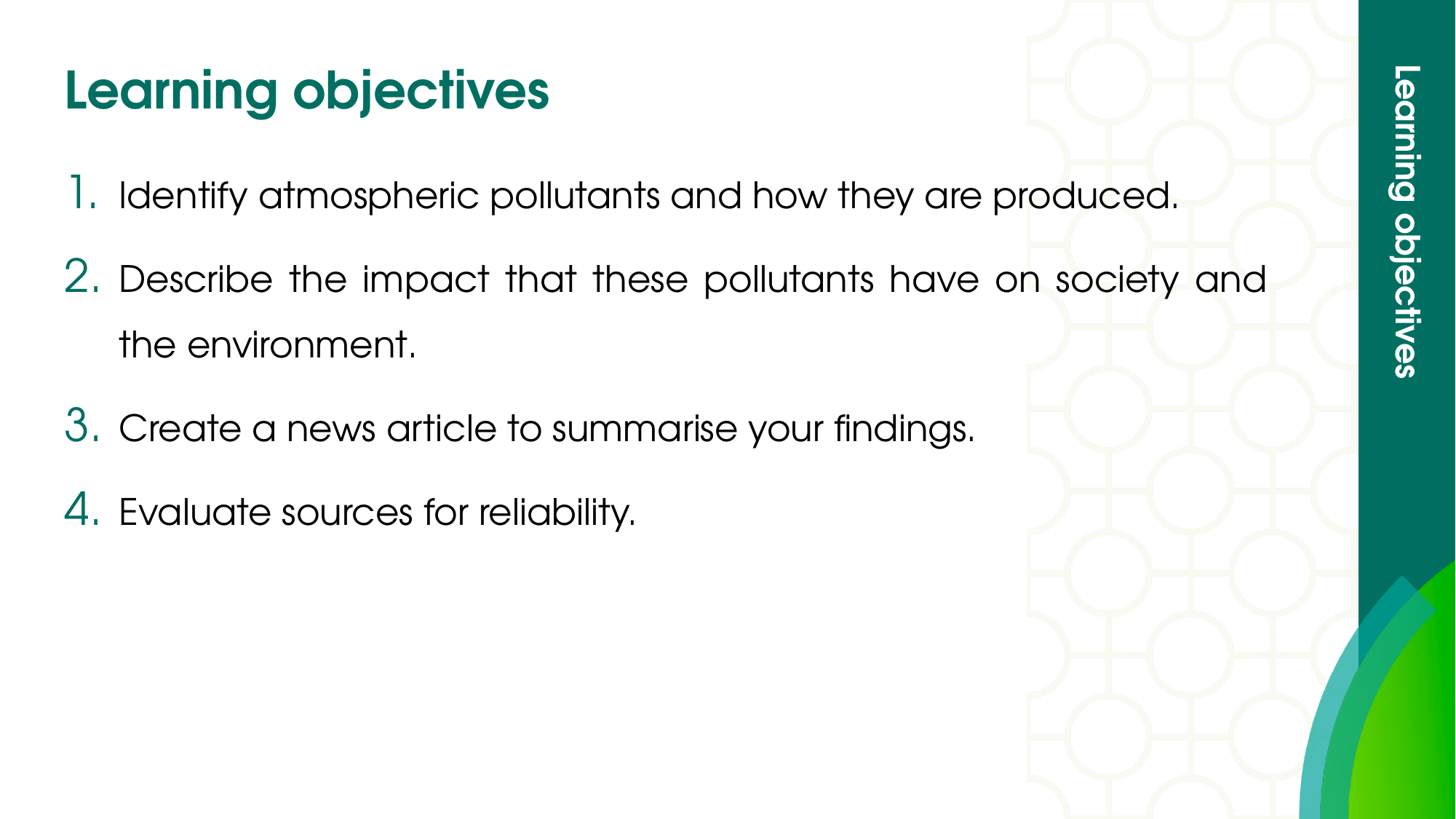

# Learning objectives
Learning objectives
Identify atmospheric pollutants and how they are produced.
Describe the impact that these pollutants have on society and the environment.
Create a news article to summarise your findings.
Evaluate sources for reliability.